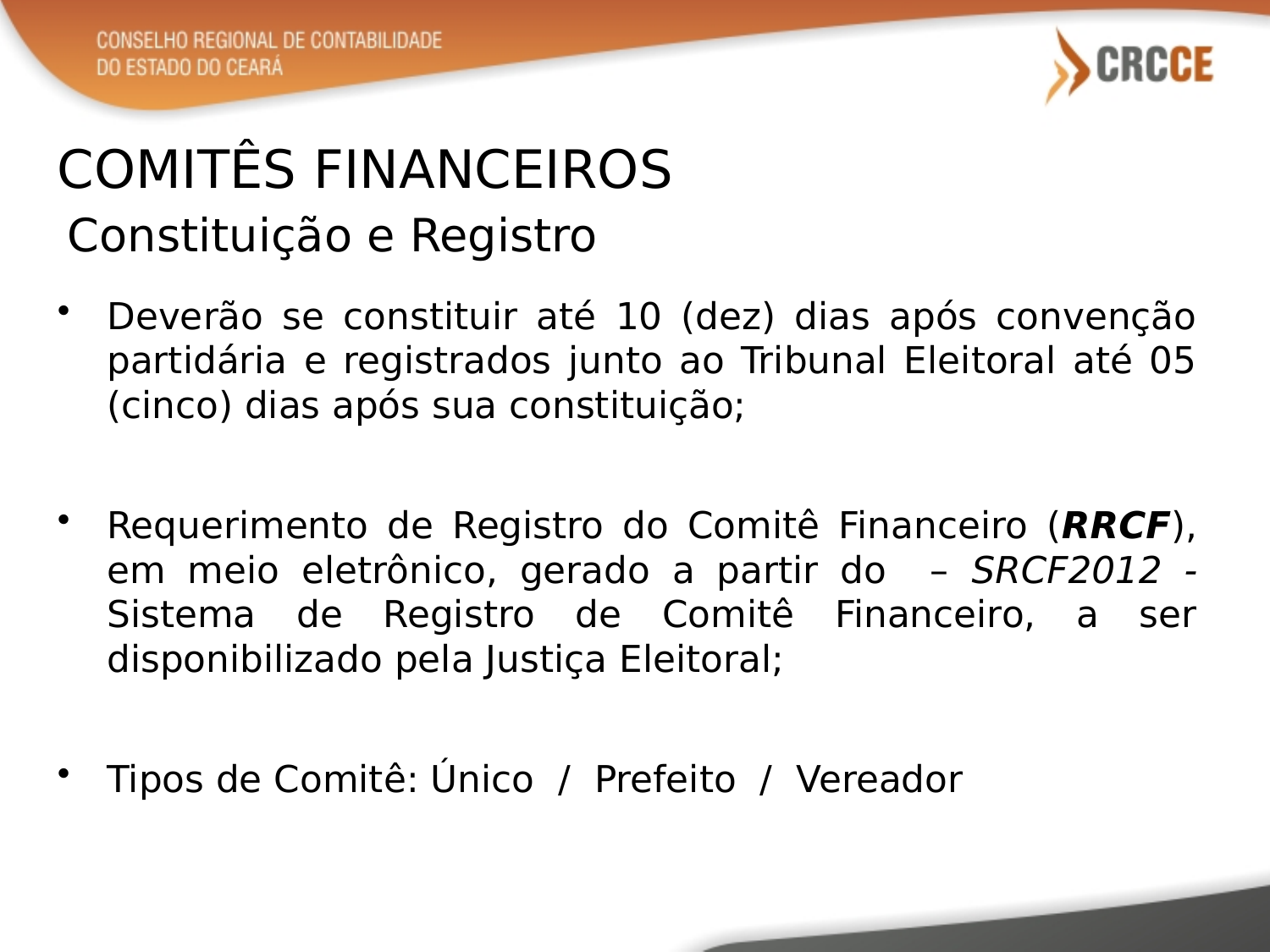

COMITÊS FINANCEIROS

Constituição e Registro
Deverão se constituir até 10 (dez) dias após convenção partidária e registrados junto ao Tribunal Eleitoral até 05 (cinco) dias após sua constituição;

Requerimento de Registro do Comitê Financeiro (RRCF), em meio eletrônico, gerado a partir do  – SRCF2012 - Sistema de Registro de Comitê Financeiro, a ser disponibilizado pela Justiça Eleitoral;

Tipos de Comitê: Único  /  Prefeito  /  Vereador